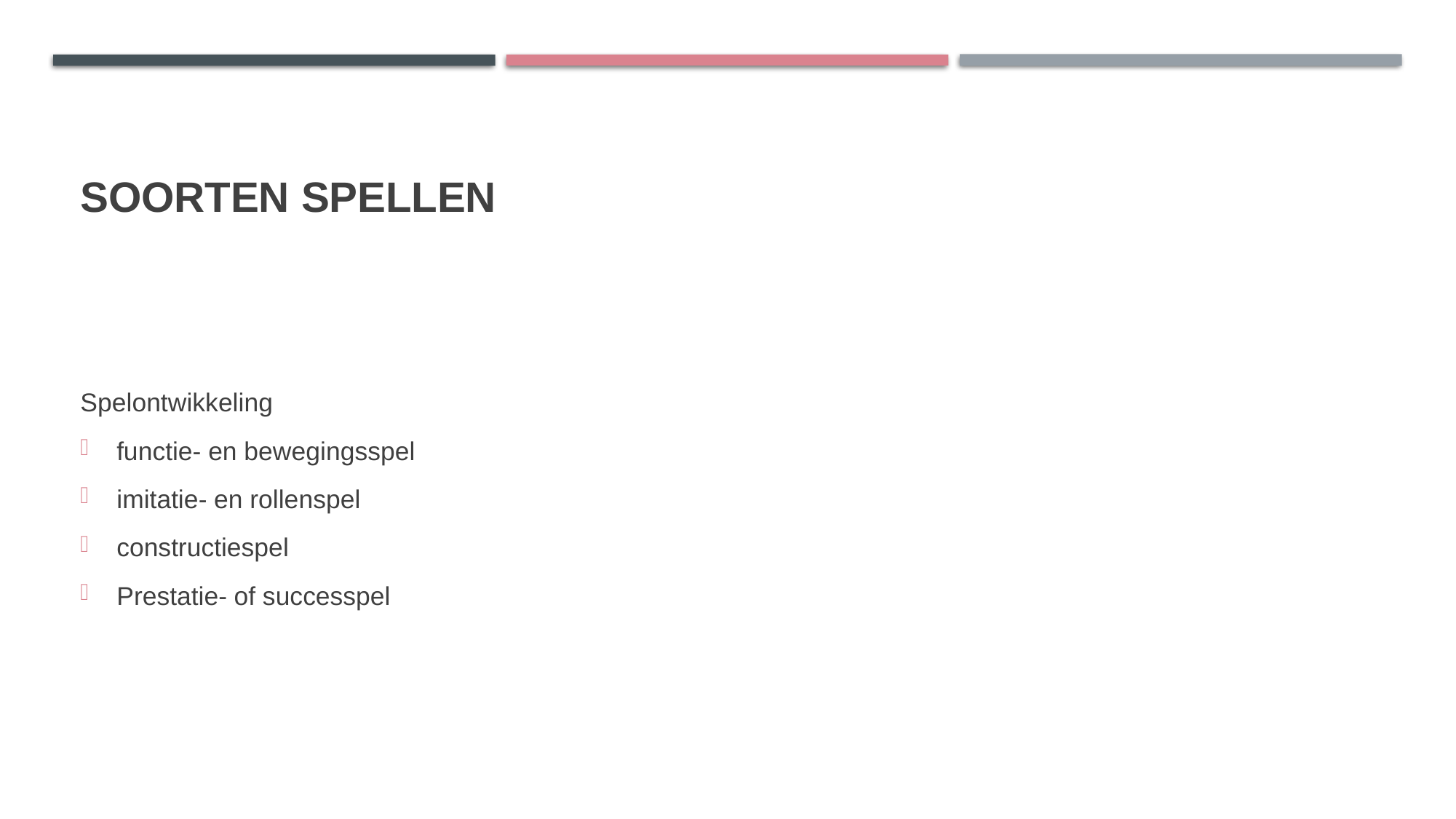

# Soorten spellen
Spelontwikkeling
functie- en bewegingsspel
imitatie- en rollenspel
constructiespel
Prestatie- of successpel